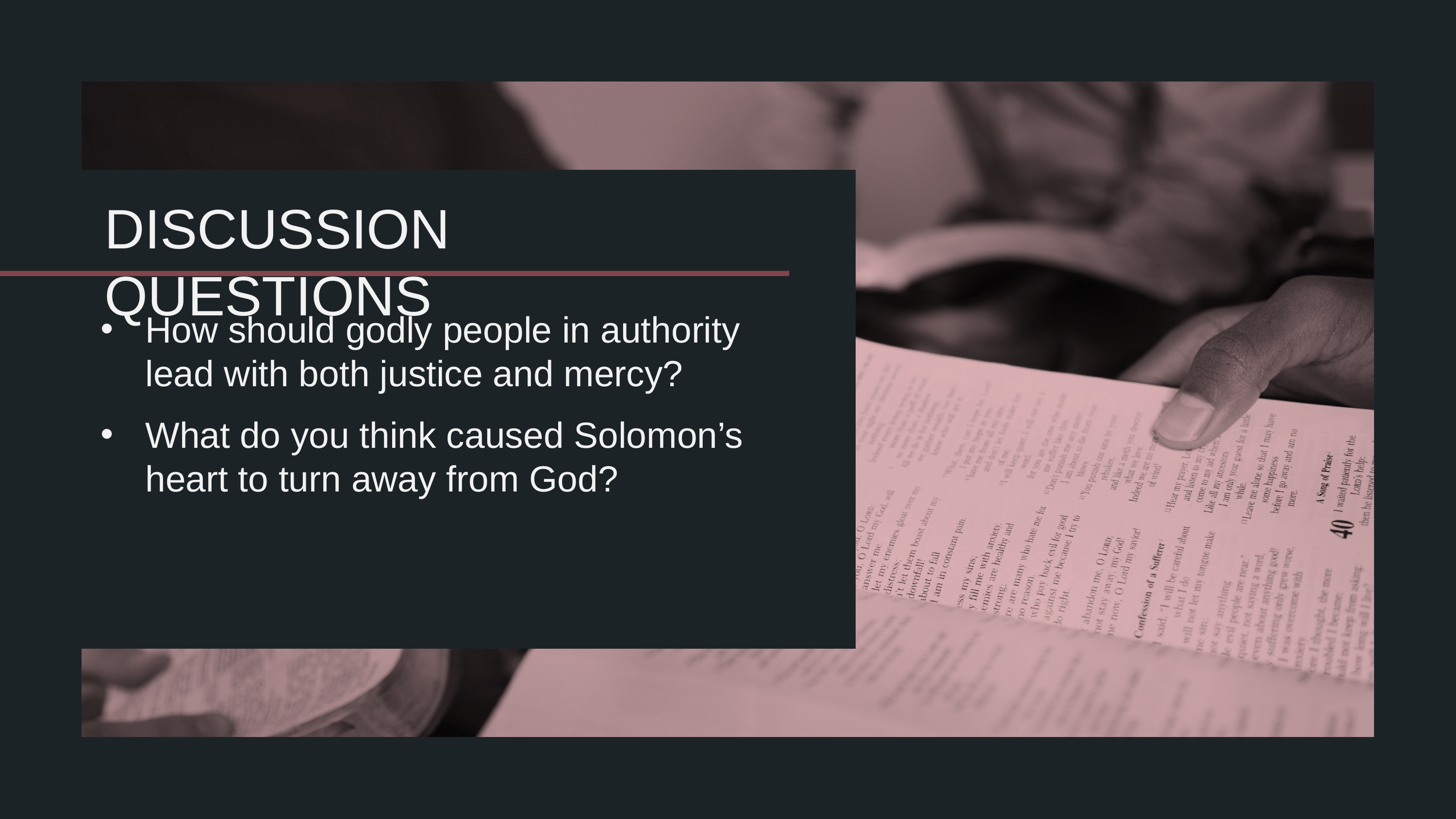

How should godly people in authority lead with both justice and mercy?
What do you think caused Solomon’s heart to turn away from God?